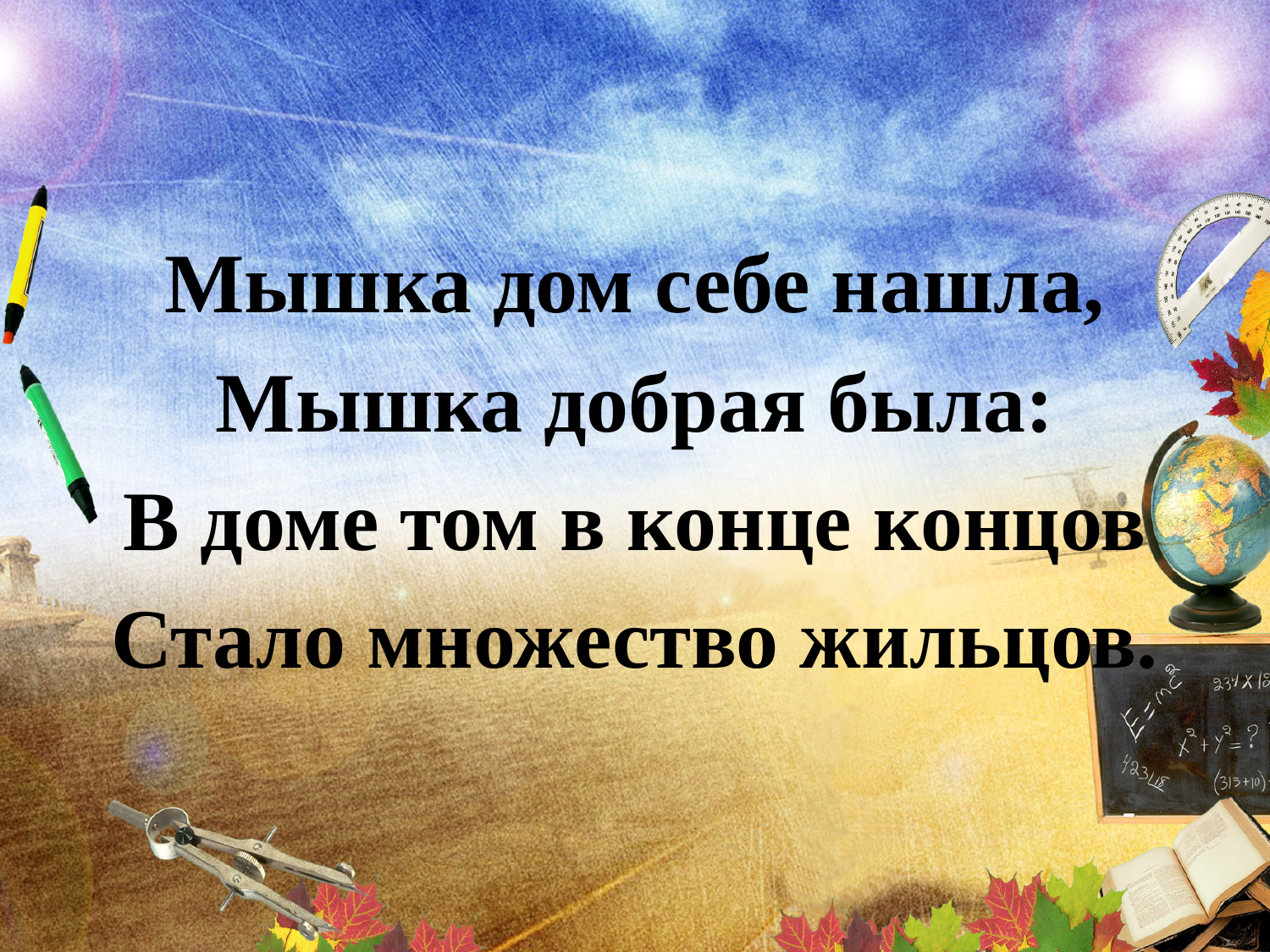

Мышка дом себе нашла,
Мышка добрая была:
В доме том в конце концов
Стало множество жильцов.